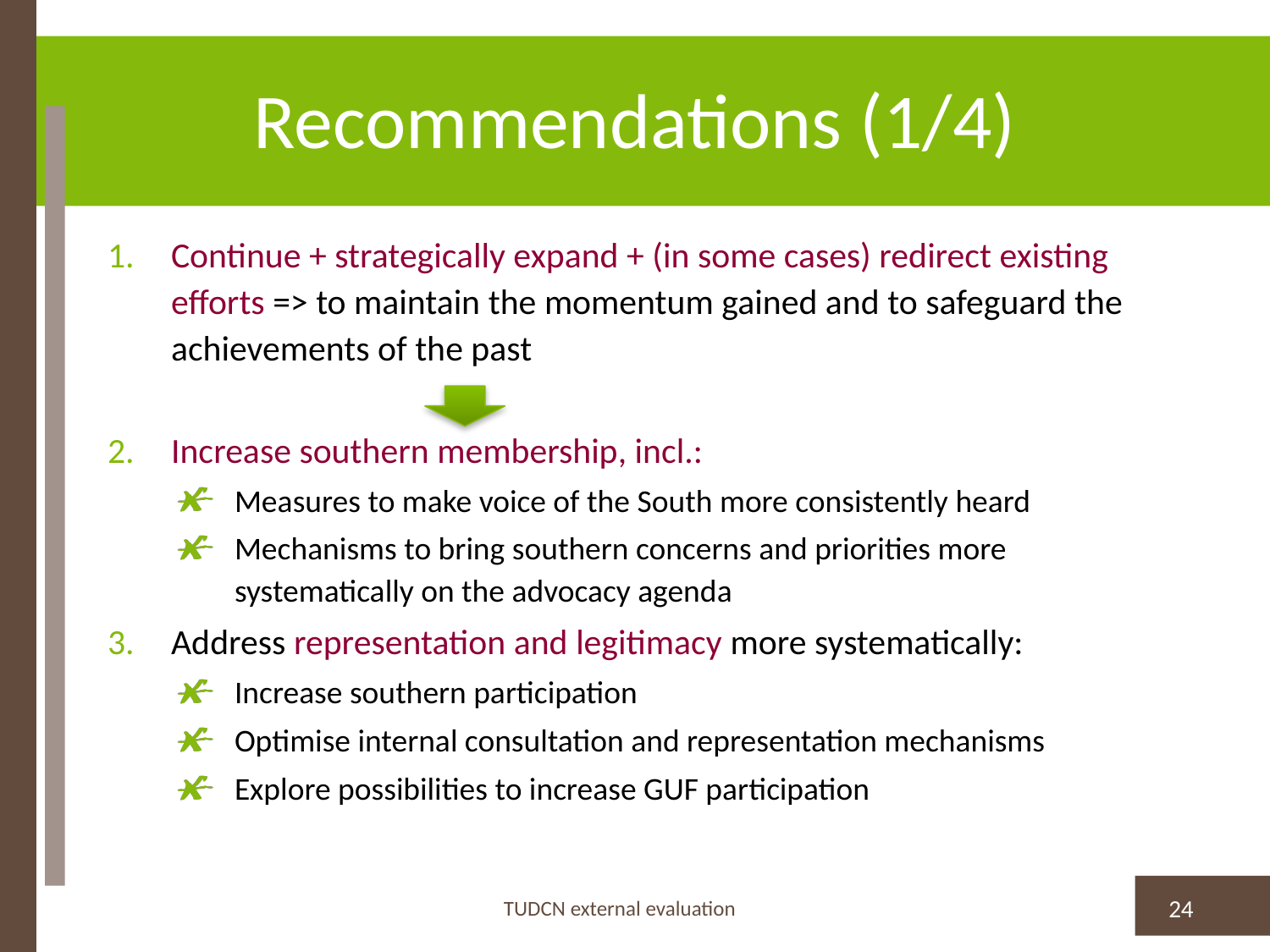

# Recommendations (1/4)
Continue + strategically expand + (in some cases) redirect existing efforts => to maintain the momentum gained and to safeguard the achievements of the past

Increase southern membership, incl.:
Measures to make voice of the South more consistently heard
Mechanisms to bring southern concerns and priorities more systematically on the advocacy agenda
Address representation and legitimacy more systematically:
Increase southern participation
Optimise internal consultation and representation mechanisms
Explore possibilities to increase GUF participation

TUDCN external evaluation
24